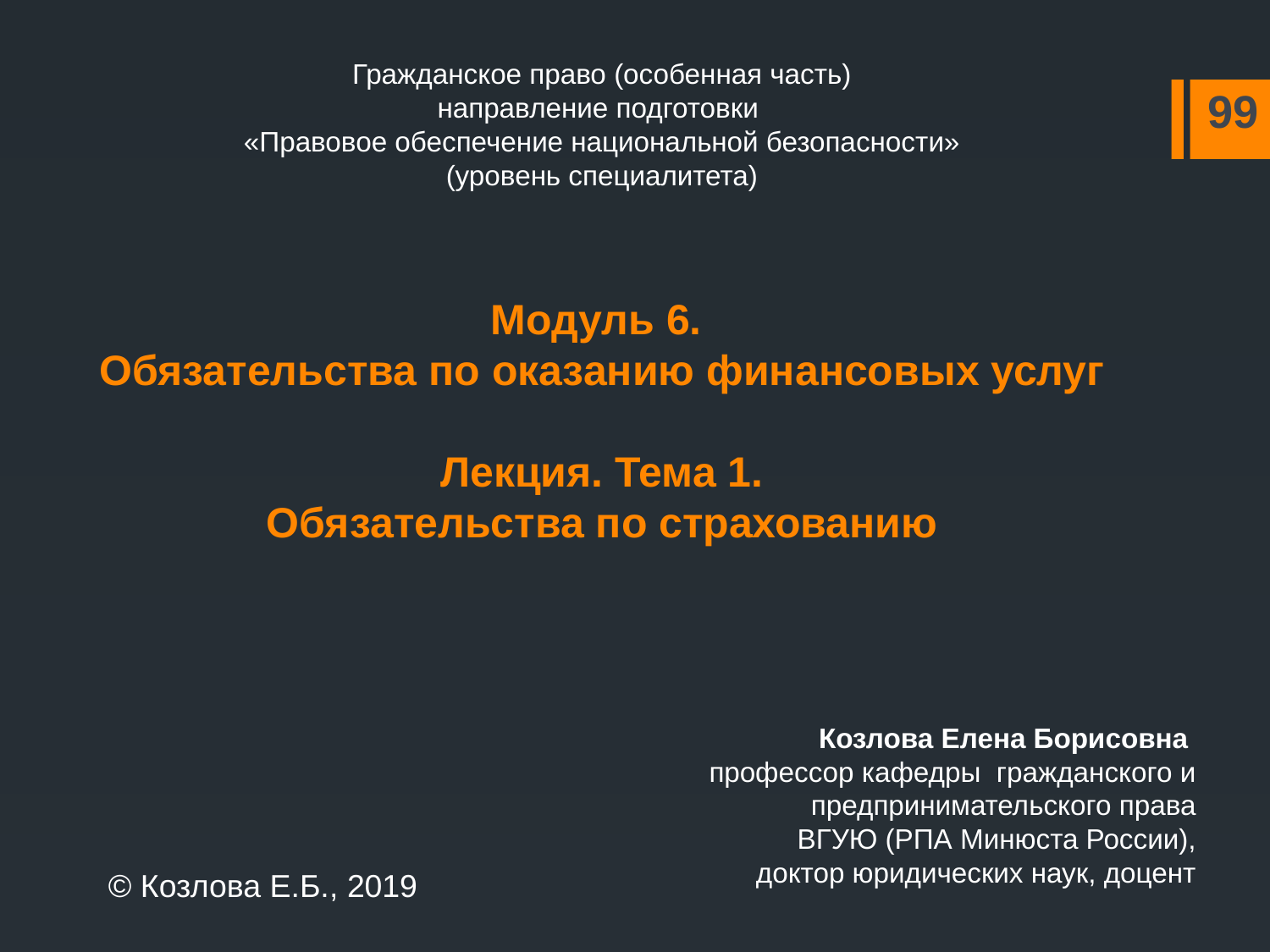

Гражданское право (особенная часть)
направление подготовки
«Правовое обеспечение национальной безопасности»
(уровень специалитета)

Модуль 6.
Обязательства по оказанию финансовых услуг

Лекция. Тема 1.
Обязательства по страхованию
99
Козлова Елена Борисовна
профессор кафедры  гражданского и предпринимательского права
ВГУЮ (РПА Минюста России),
доктор юридических наук, доцент
© Козлова Е.Б., 2019